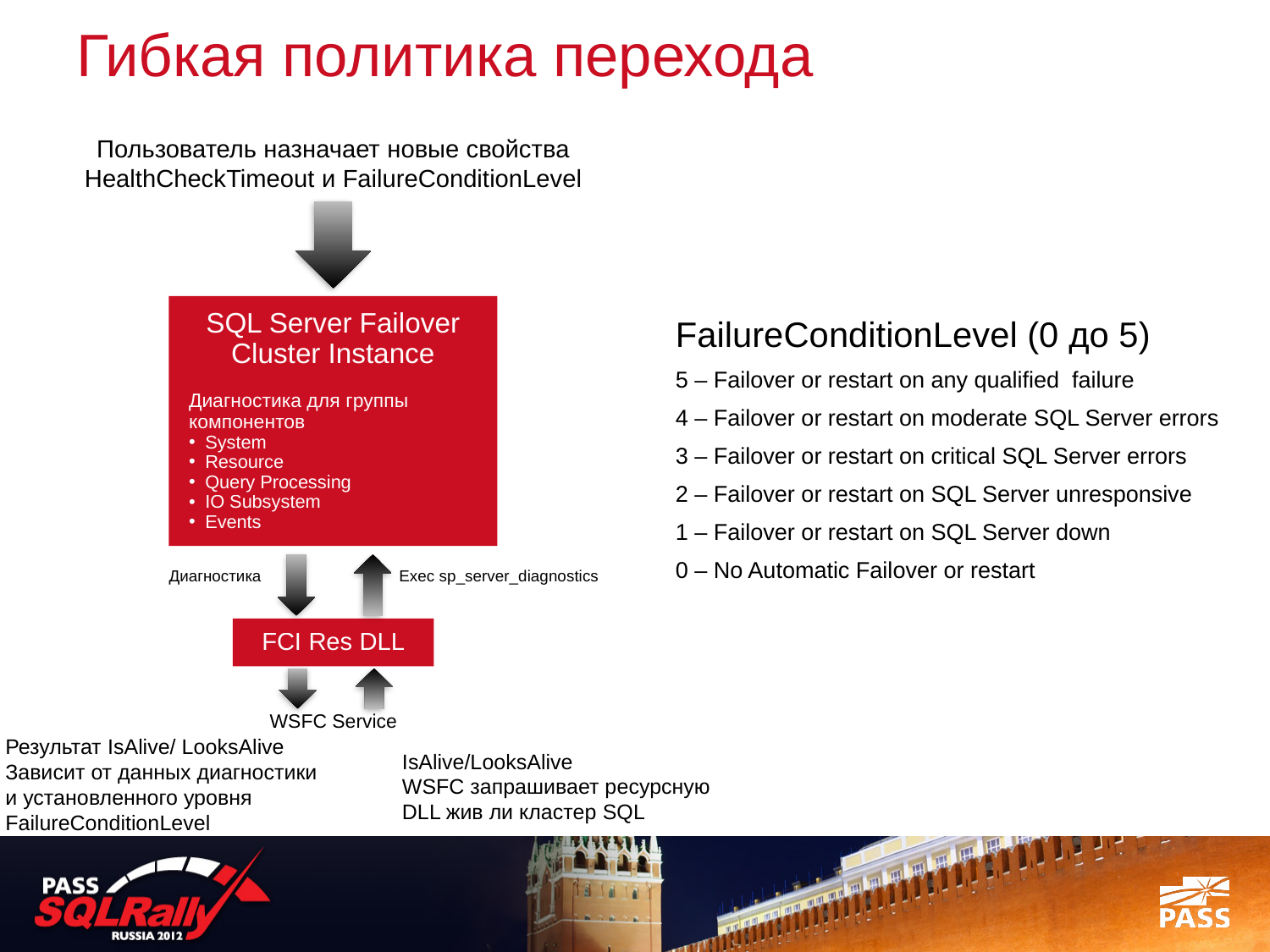

# Гибкая политика перехода
Пользователь назначает новые свойства
HealthCheckTimeout и FailureConditionLevel

SQL Server Failover Cluster Instance
FailureConditionLevel (0 до 5)
5 – Failover or restart on any qualified  failure
4 – Failover or restart on moderate SQL Server errors
3 – Failover or restart on critical SQL Server errors
2 – Failover or restart on SQL Server unresponsive
1 – Failover or restart on SQL Server down
0 – No Automatic Failover or restart
Диагностика для группы компонентов
System
Resource
Query Processing
IO Subsystem
Events

Диагностика
Exec sp_server_diagnostics
FCI Res DLL
WSFC Service

Результат IsAlive/ LooksAlive
Зависит от данных диагностики и установленного уровня FailureConditionLevel
IsAlive/LooksAlive
WSFC запрашивает ресурсную DLL жив ли кластер SQL